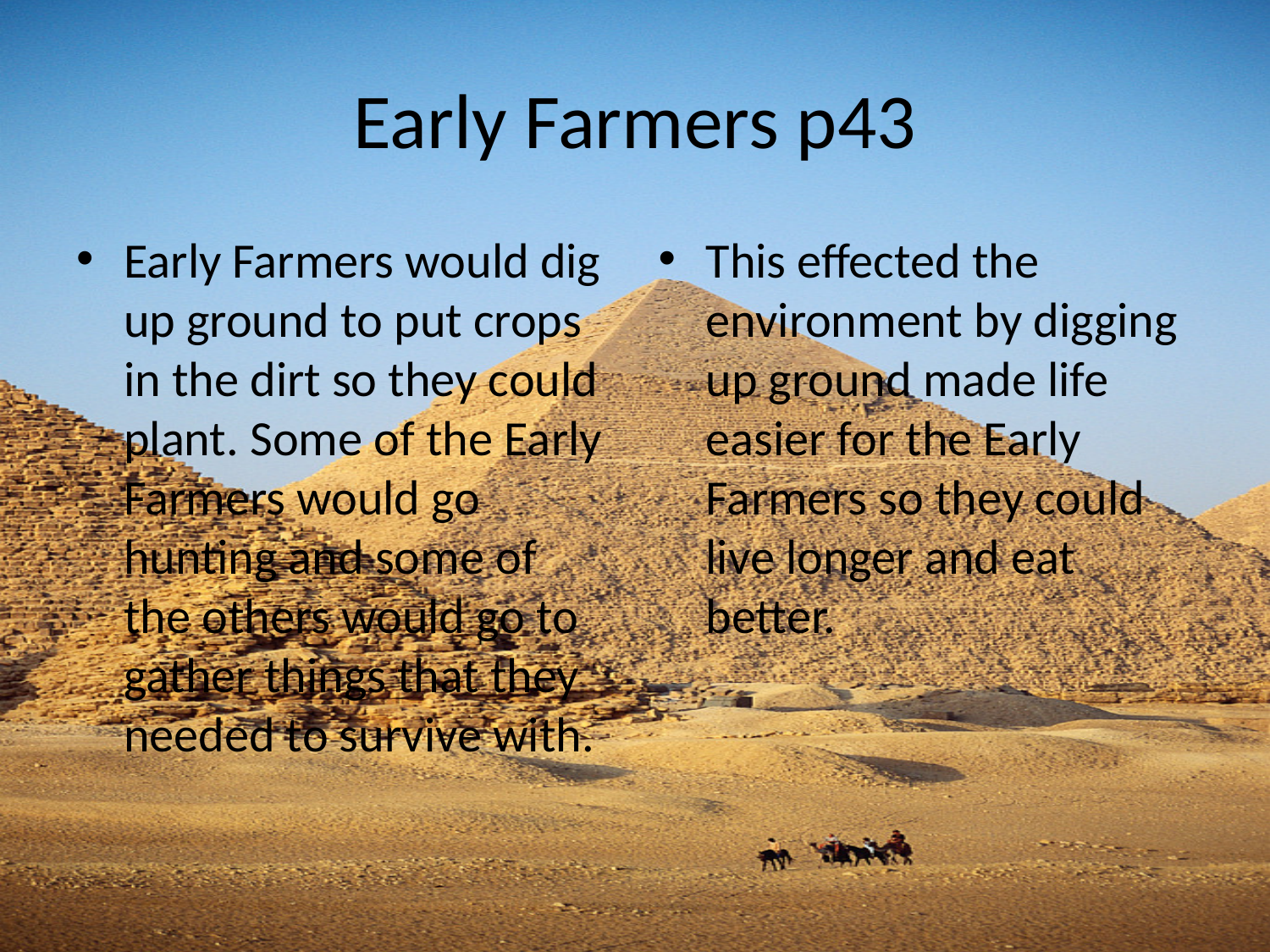

# Early Farmers p43
Early Farmers would dig up ground to put crops in the dirt so they could plant. Some of the Early Farmers would go hunting and some of the others would go to gather things that they needed to survive with.
This effected the environment by digging up ground made life easier for the Early Farmers so they could live longer and eat better.